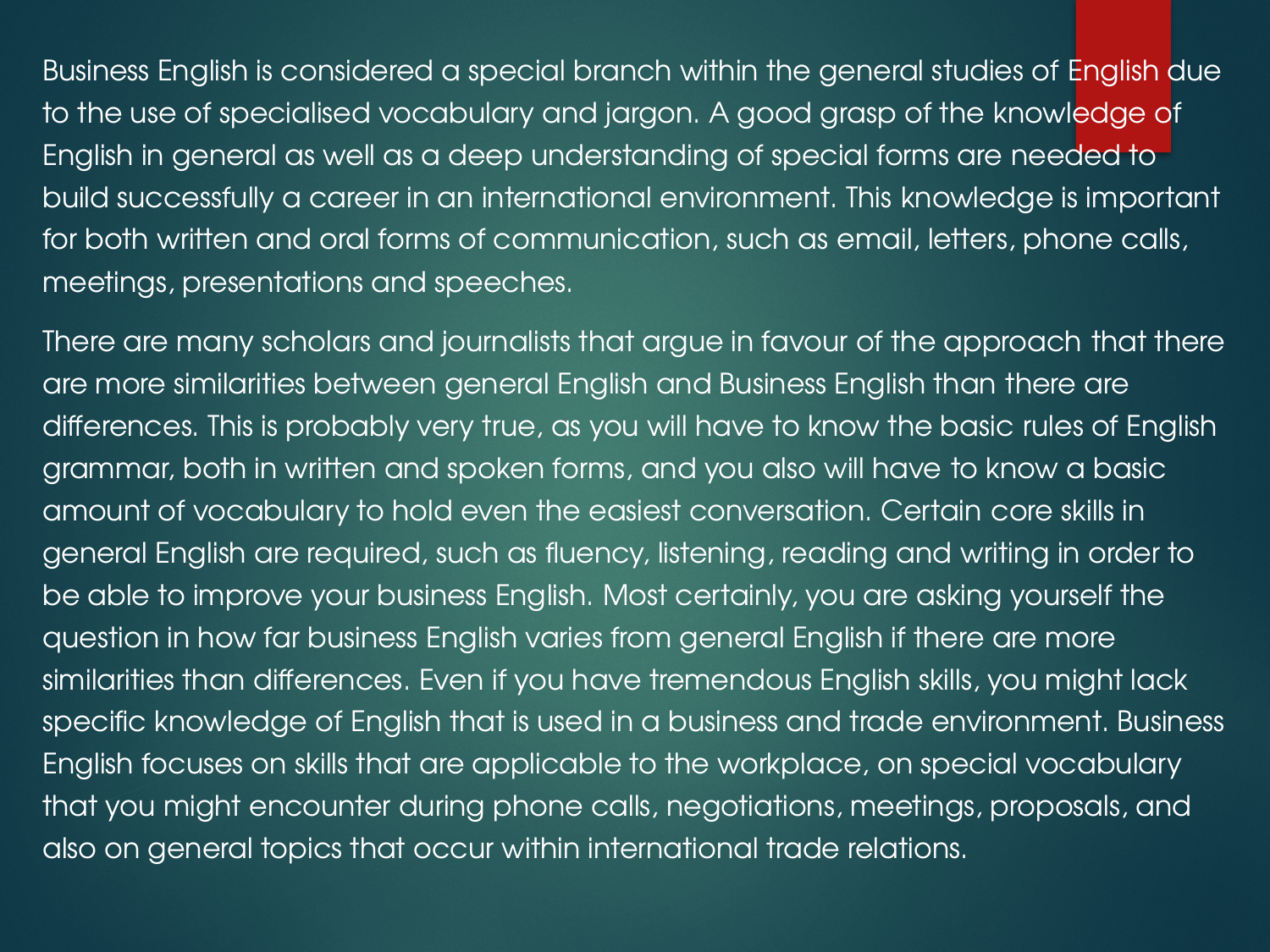

Business English is considered a special branch within the general studies of English due to the use of specialised vocabulary and jargon. A good grasp of the knowledge of English in general as well as a deep understanding of special forms are needed to build successfully a career in an international environment. This knowledge is important for both written and oral forms of communication, such as email, letters, phone calls, meetings, presentations and speeches.
There are many scholars and journalists that argue in favour of the approach that there are more similarities between general English and Business English than there are differences. This is probably very true, as you will have to know the basic rules of English grammar, both in written and spoken forms, and you also will have to know a basic amount of vocabulary to hold even the easiest conversation. Certain core skills in general English are required, such as fluency, listening, reading and writing in order to be able to improve your business English. Most certainly, you are asking yourself the question in how far business English varies from general English if there are more similarities than differences. Even if you have tremendous English skills, you might lack specific knowledge of English that is used in a business and trade environment. Business English focuses on skills that are applicable to the workplace, on special vocabulary that you might encounter during phone calls, negotiations, meetings, proposals, and also on general topics that occur within international trade relations.